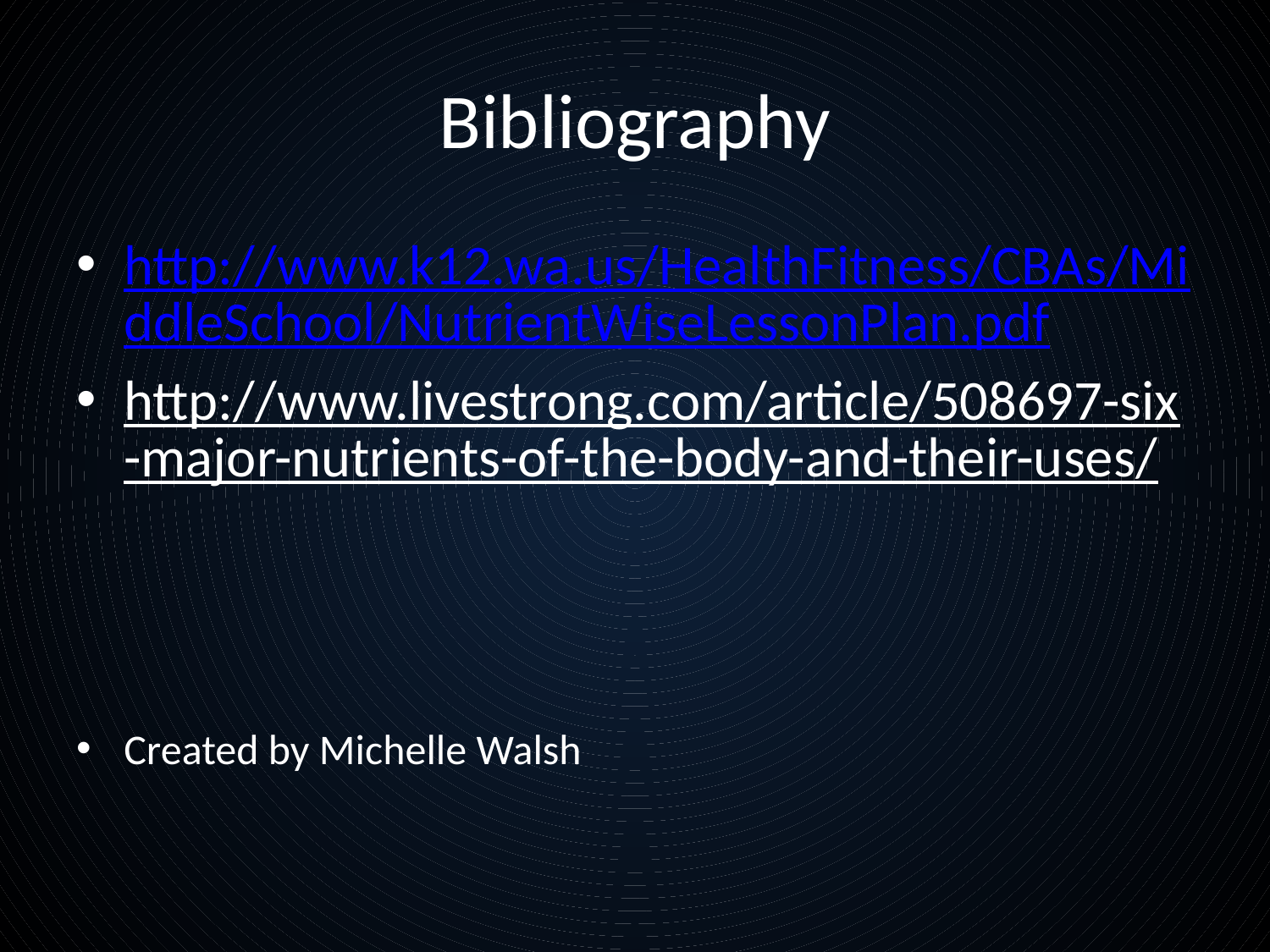

# Bibliography
http://www.k12.wa.us/HealthFitness/CBAs/MiddleSchool/NutrientWiseLessonPlan.pdf
http://www.livestrong.com/article/508697-six-major-nutrients-of-the-body-and-their-uses/

Created by Michelle Walsh